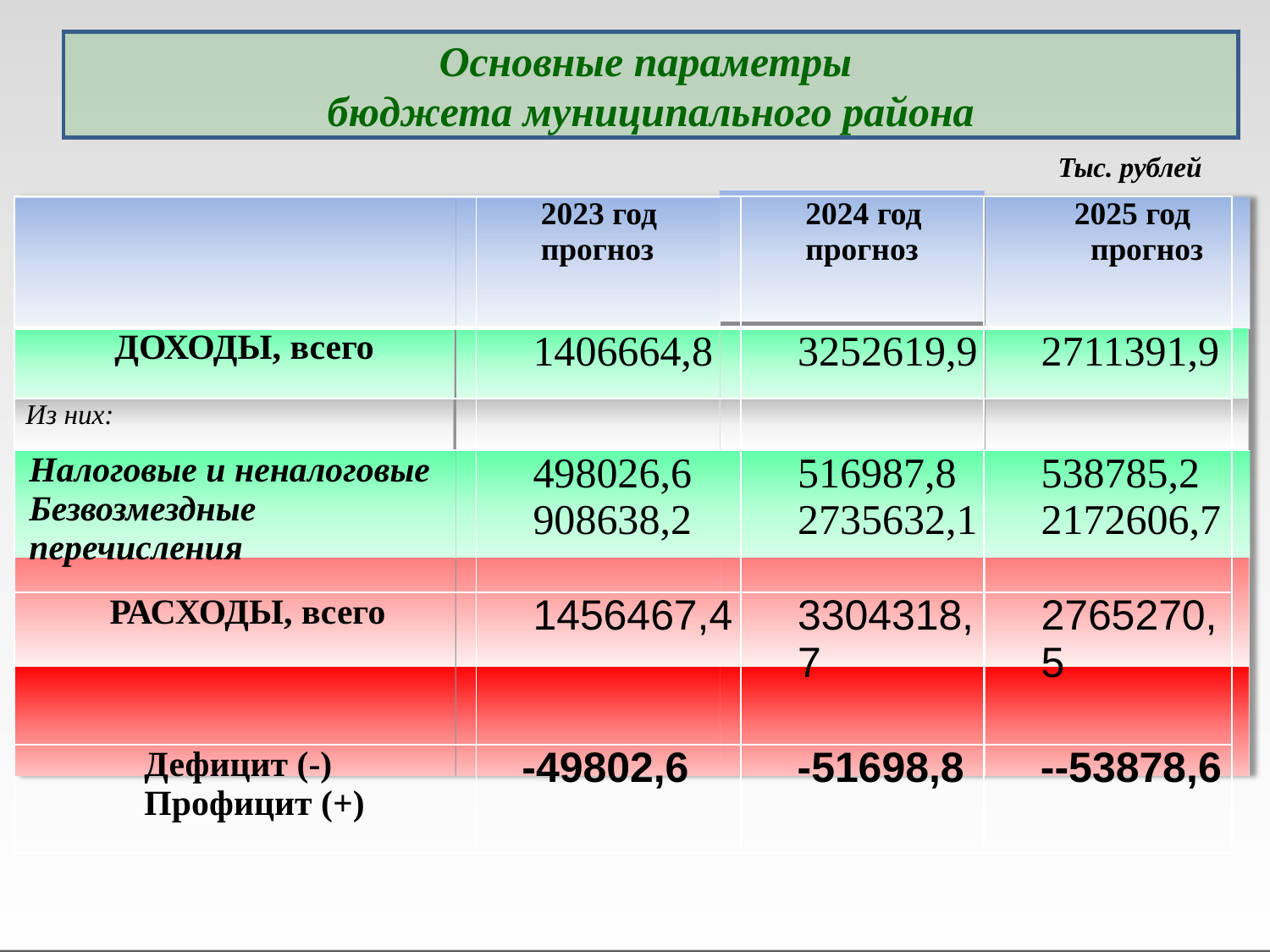

Основные параметры
бюджета муниципального района
Тыс. рублей

|  | 2023 год прогноз | 2024 год прогноз | 2025 год прогноз |
| --- | --- | --- | --- |
| ДОХОДЫ, всего | 1406664,8 | 3252619,9 | 2711391,9 |
| Из них: |  |  |  |
| Налоговые и неналоговые Безвозмездные перечисления | 498026,6 908638,2 | 516987,8 2735632,1 | 538785,2 2172606,7 |
| РАСХОДЫ, всего | 1456467,4 | 3304318,7 | 2765270,5 |
| Дефицит (-) Профицит (+) | -49802,6 | -51698,8 | --53878,6 |